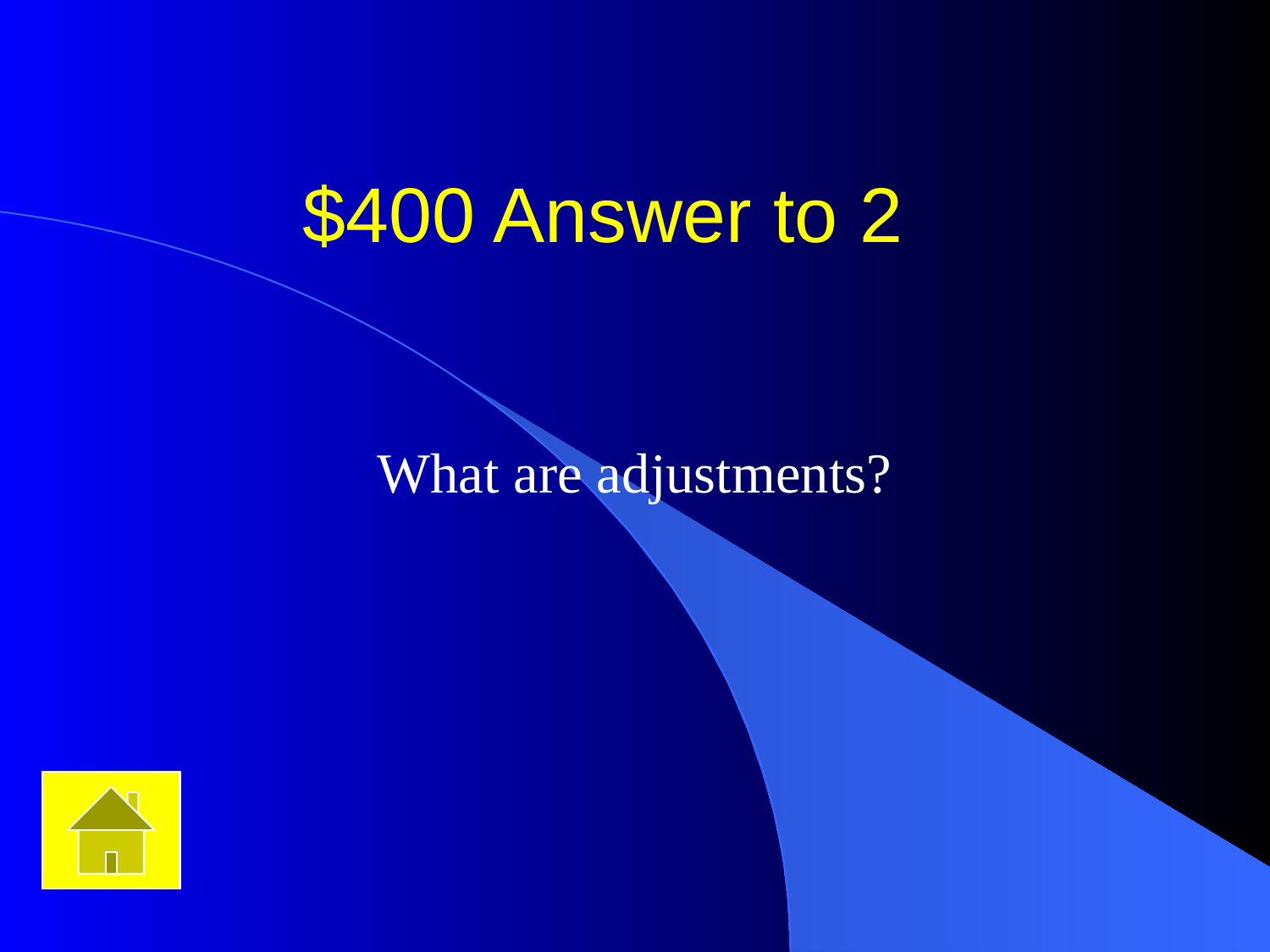

# $400 Answer to 2
What are adjustments?